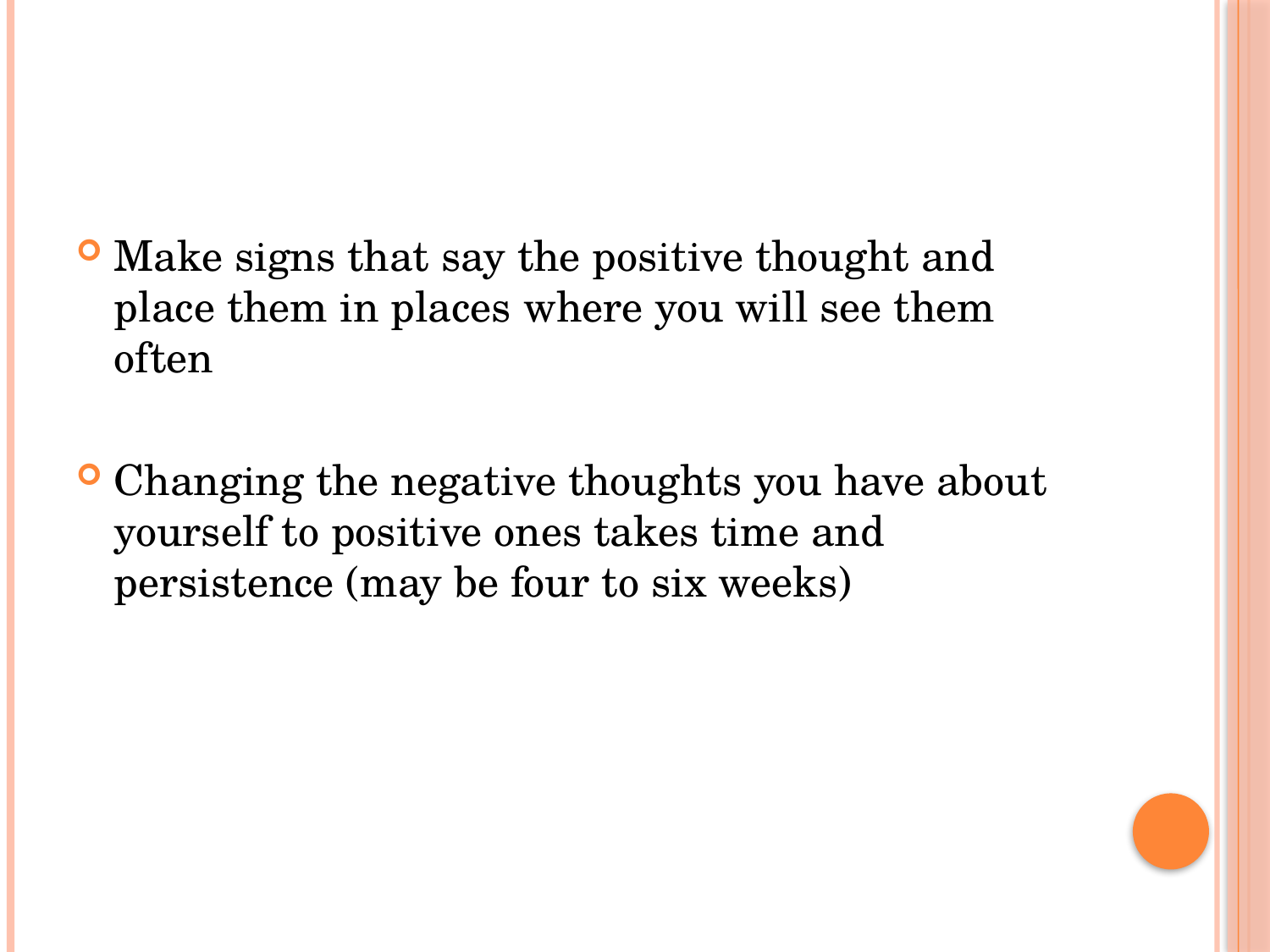

#
Make signs that say the positive thought and place them in places where you will see them often

Changing the negative thoughts you have about yourself to positive ones takes time and persistence (may be four to six weeks)